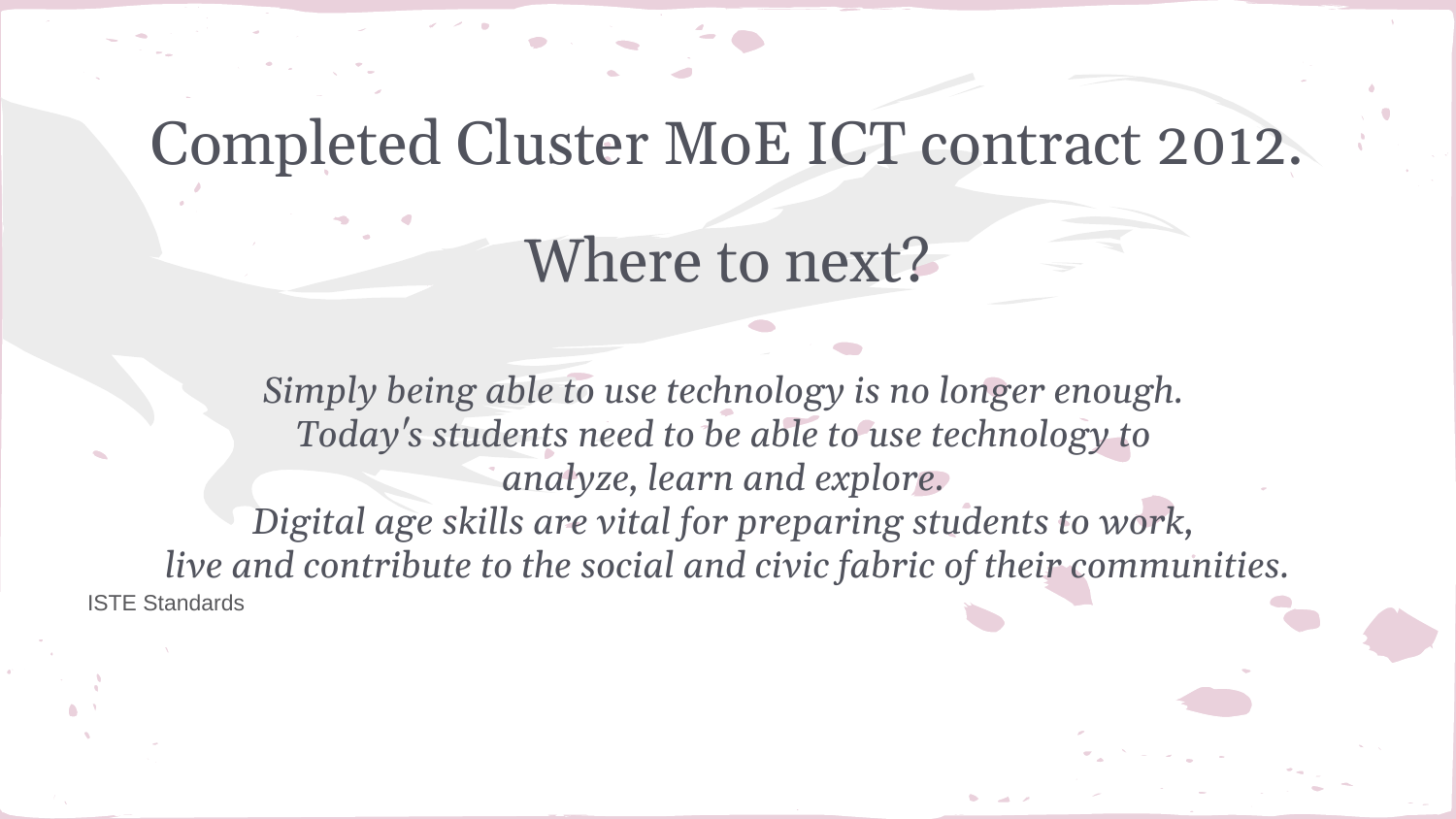

# Completed Cluster MoE ICT contract 2012.
Where to next?

Simply being able to use technology is no longer enough.
Today's students need to be able to use technology to
analyze, learn and explore.
Digital age skills are vital for preparing students to work,
live and contribute to the social and civic fabric of their communities.
ISTE Standards